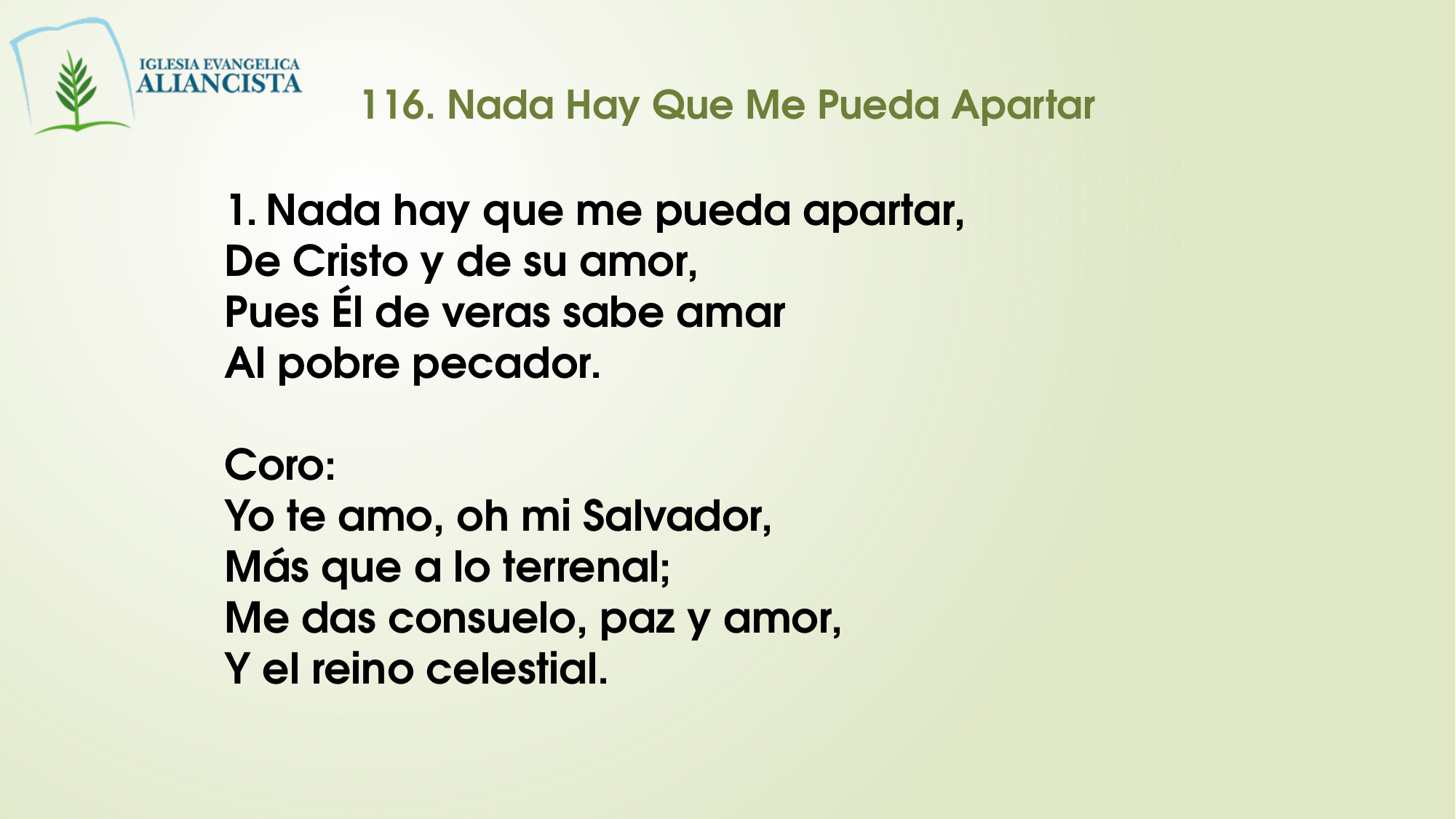

116. Nada Hay Que Me Pueda Apartar
1. Nada hay que me pueda apartar,
De Cristo y de su amor,
Pues Él de veras sabe amar
Al pobre pecador.

Coro:
Yo te amo, oh mi Salvador,
Más que a lo terrenal;
Me das consuelo, paz y amor,
Y el reino celestial.